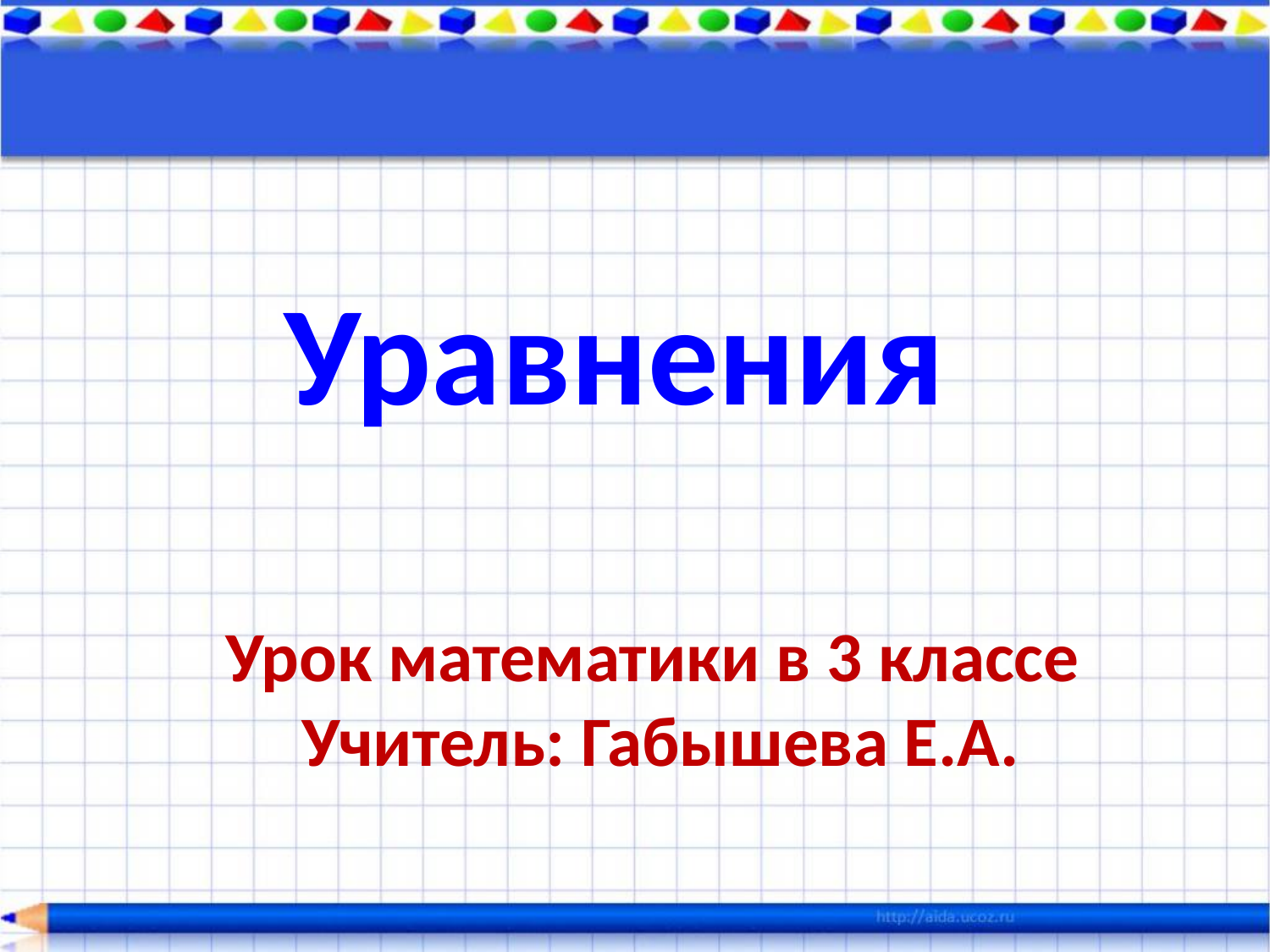

Уравнения
Урок математики в 3 классе
Учитель: Габышева Е.А.